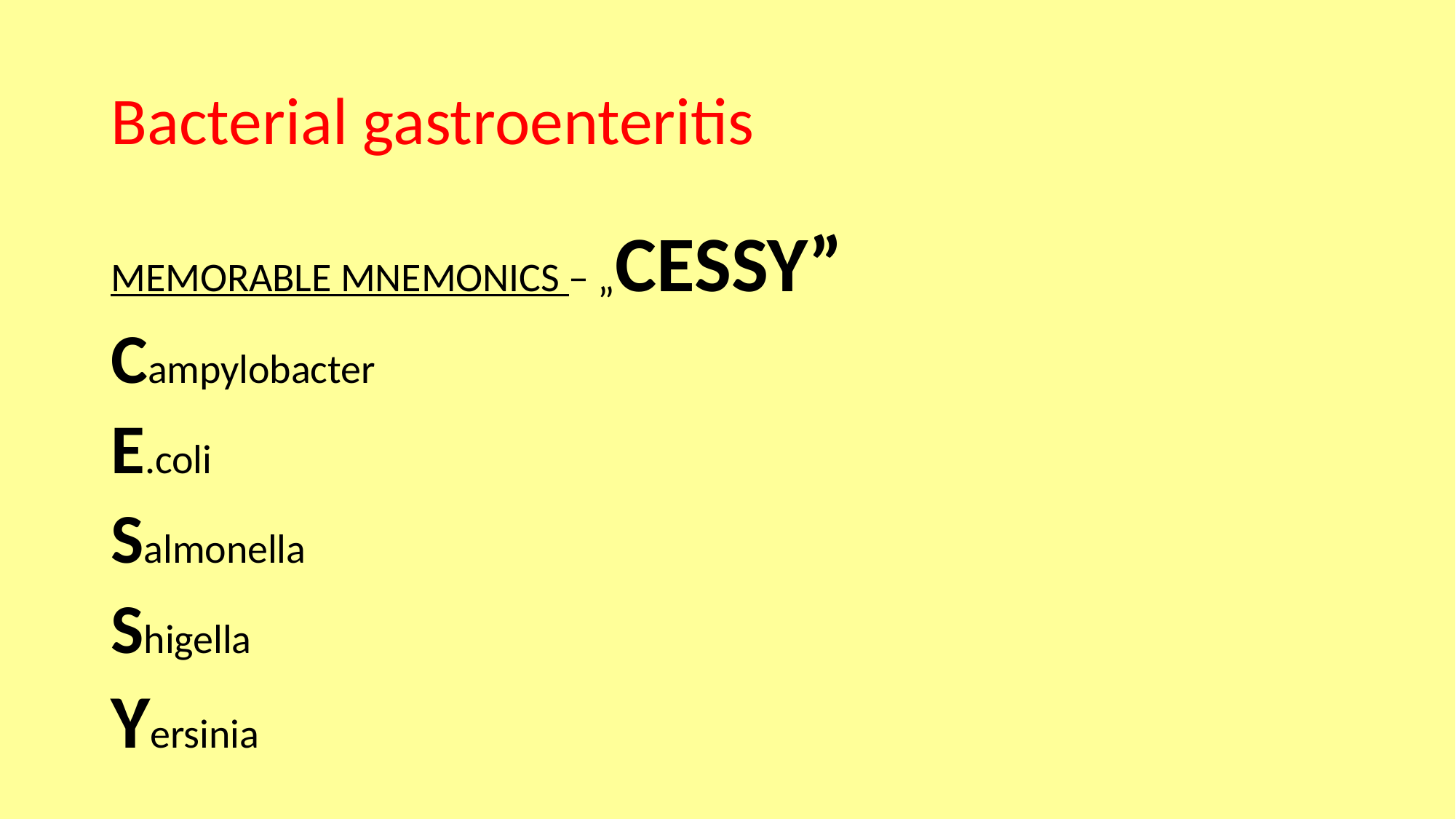

# Bacterial gastroenteritis
MEMORABLE MNEMONICS – „CESSY”
Campylobacter
E.coli
Salmonella
Shigella
Yersinia